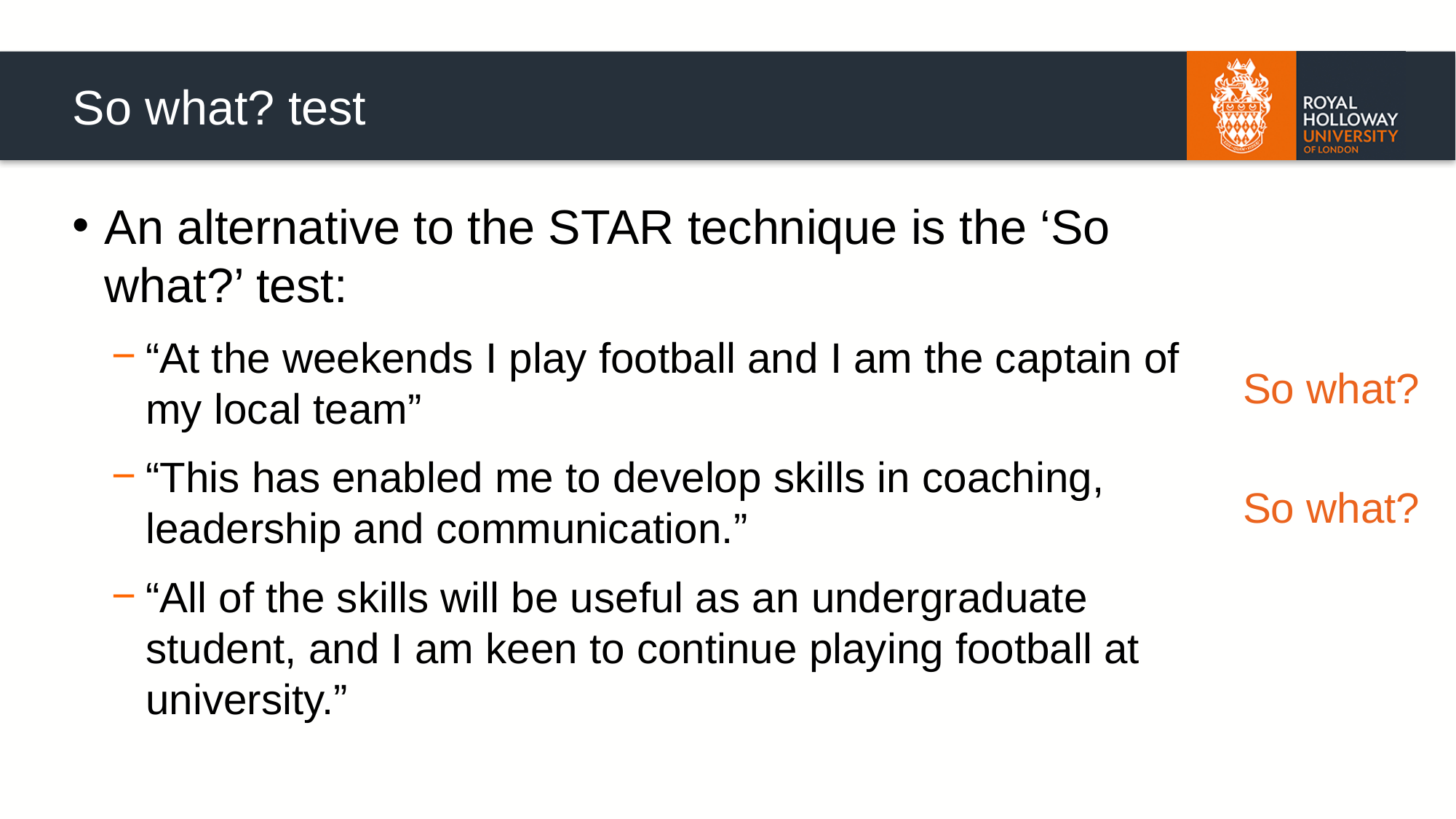

# So what? test
An alternative to the STAR technique is the ‘So what?’ test:
“At the weekends I play football and I am the captain of my local team”
“This has enabled me to develop skills in coaching, leadership and communication.”
“All of the skills will be useful as an undergraduate student, and I am keen to continue playing football at university.”

So what?
So what?